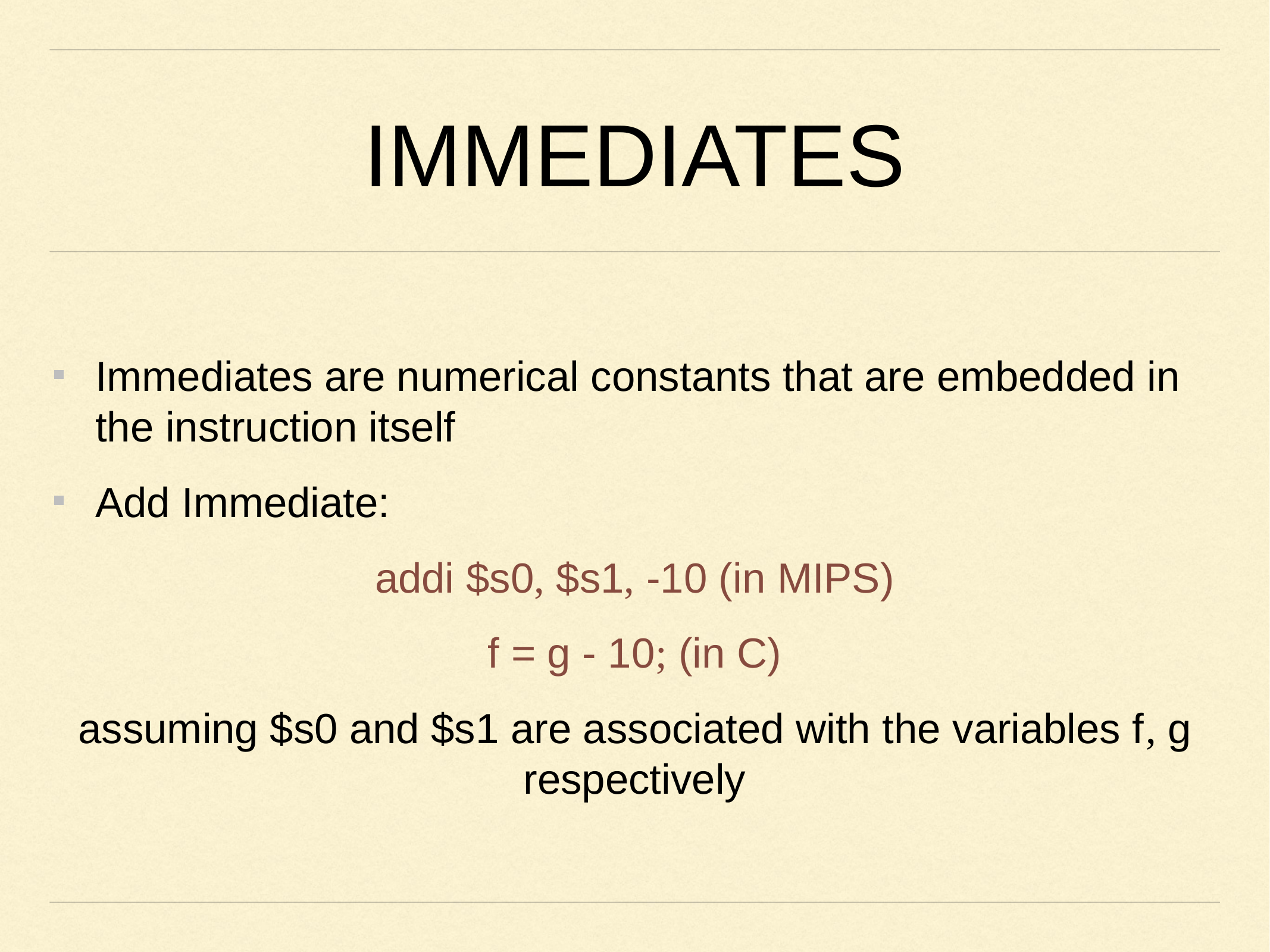

# IMMEDIATES
Immediates are numerical constants that are embedded in the instruction itself
Add Immediate:
addi $s0, $s1, -10 (in MIPS)
f = g - 10; (in C)
assuming $s0 and $s1 are associated with the variables f, g respectively
14